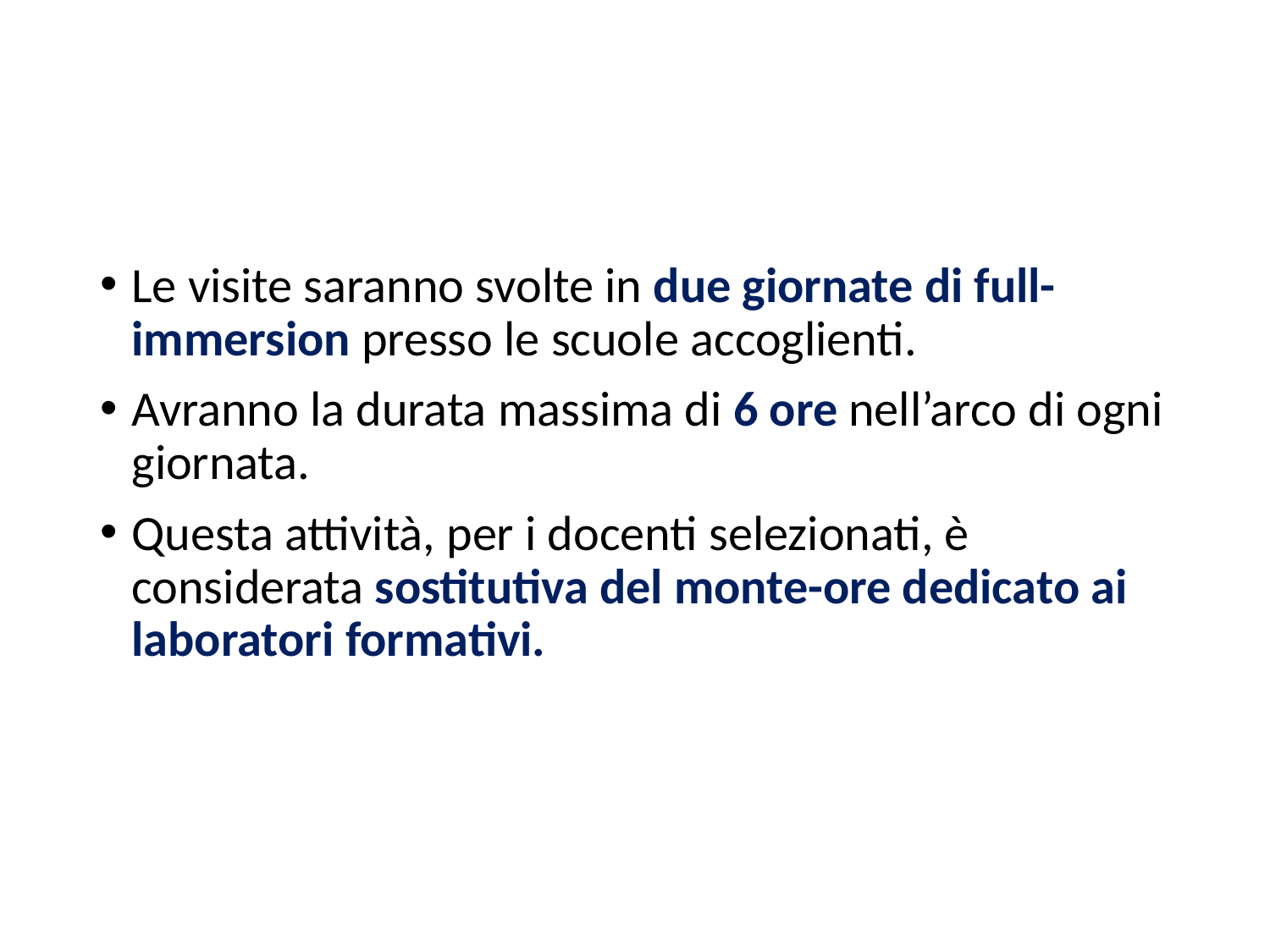

Le visite saranno svolte in due giornate di full-immersion presso le scuole accoglienti.
Avranno la durata massima di 6 ore nell’arco di ogni giornata.
Questa attività, per i docenti selezionati, è considerata sostitutiva del monte-ore dedicato ai  laboratori formativi.